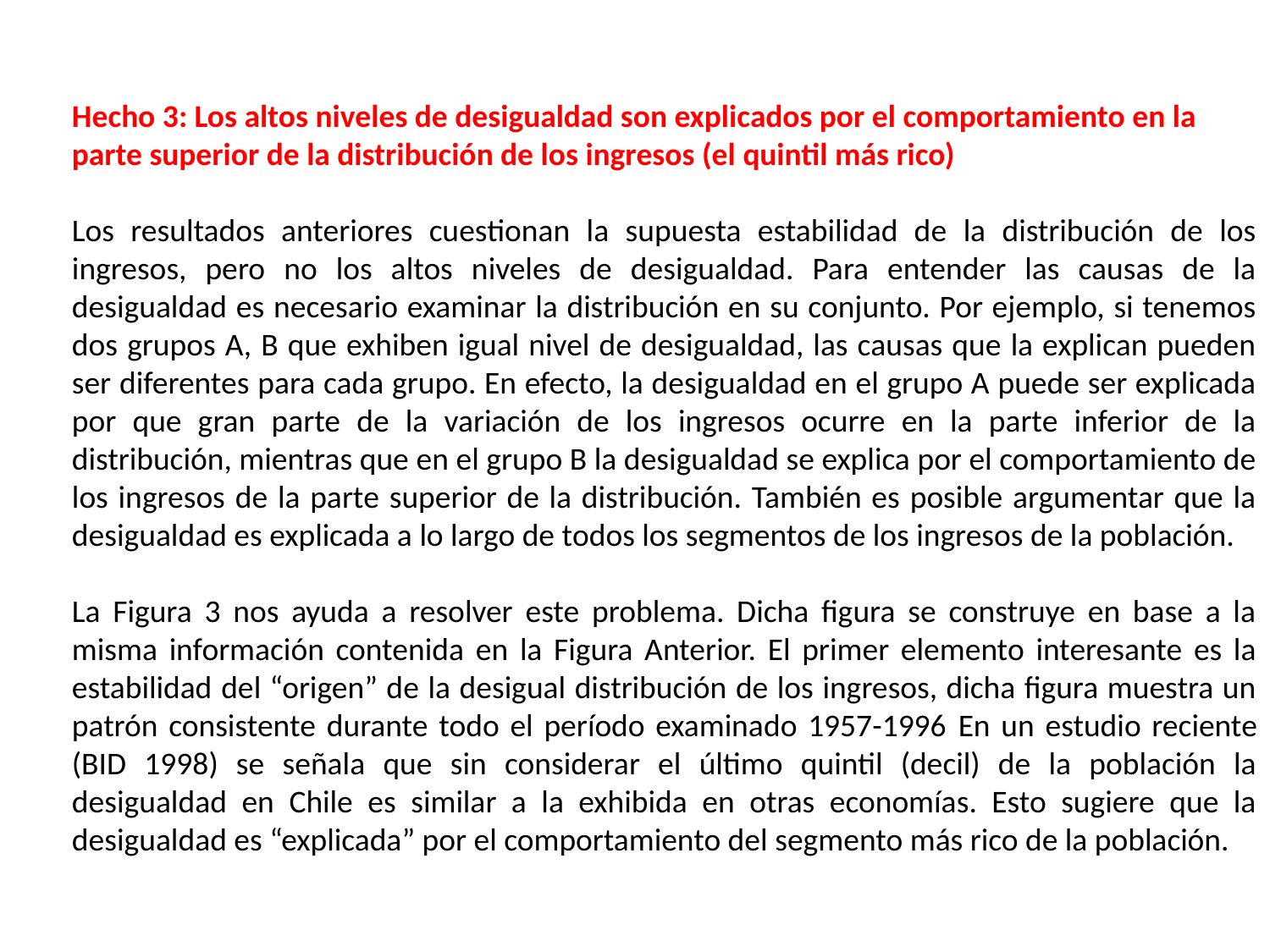

Hecho 3: Los altos niveles de desigualdad son explicados por el comportamiento en la parte superior de la distribución de los ingresos (el quintil más rico)

Los resultados anteriores cuestionan la supuesta estabilidad de la distribución de los ingresos, pero no los altos niveles de desigualdad. Para entender las causas de la desigualdad es necesario examinar la distribución en su conjunto. Por ejemplo, si tenemos dos grupos A, B que exhiben igual nivel de desigualdad, las causas que la explican pueden ser diferentes para cada grupo. En efecto, la desigualdad en el grupo A puede ser explicada por que gran parte de la variación de los ingresos ocurre en la parte inferior de la distribución, mientras que en el grupo B la desigualdad se explica por el comportamiento de los ingresos de la parte superior de la distribución. También es posible argumentar que la desigualdad es explicada a lo largo de todos los segmentos de los ingresos de la población.

La Figura 3 nos ayuda a resolver este problema. Dicha figura se construye en base a la misma información contenida en la Figura Anterior. El primer elemento interesante es la estabilidad del “origen” de la desigual distribución de los ingresos, dicha figura muestra un patrón consistente durante todo el período examinado 1957-1996 En un estudio reciente (BID 1998) se señala que sin considerar el último quintil (decil) de la población la desigualdad en Chile es similar a la exhibida en otras economías. Esto sugiere que la desigualdad es “explicada” por el comportamiento del segmento más rico de la población.